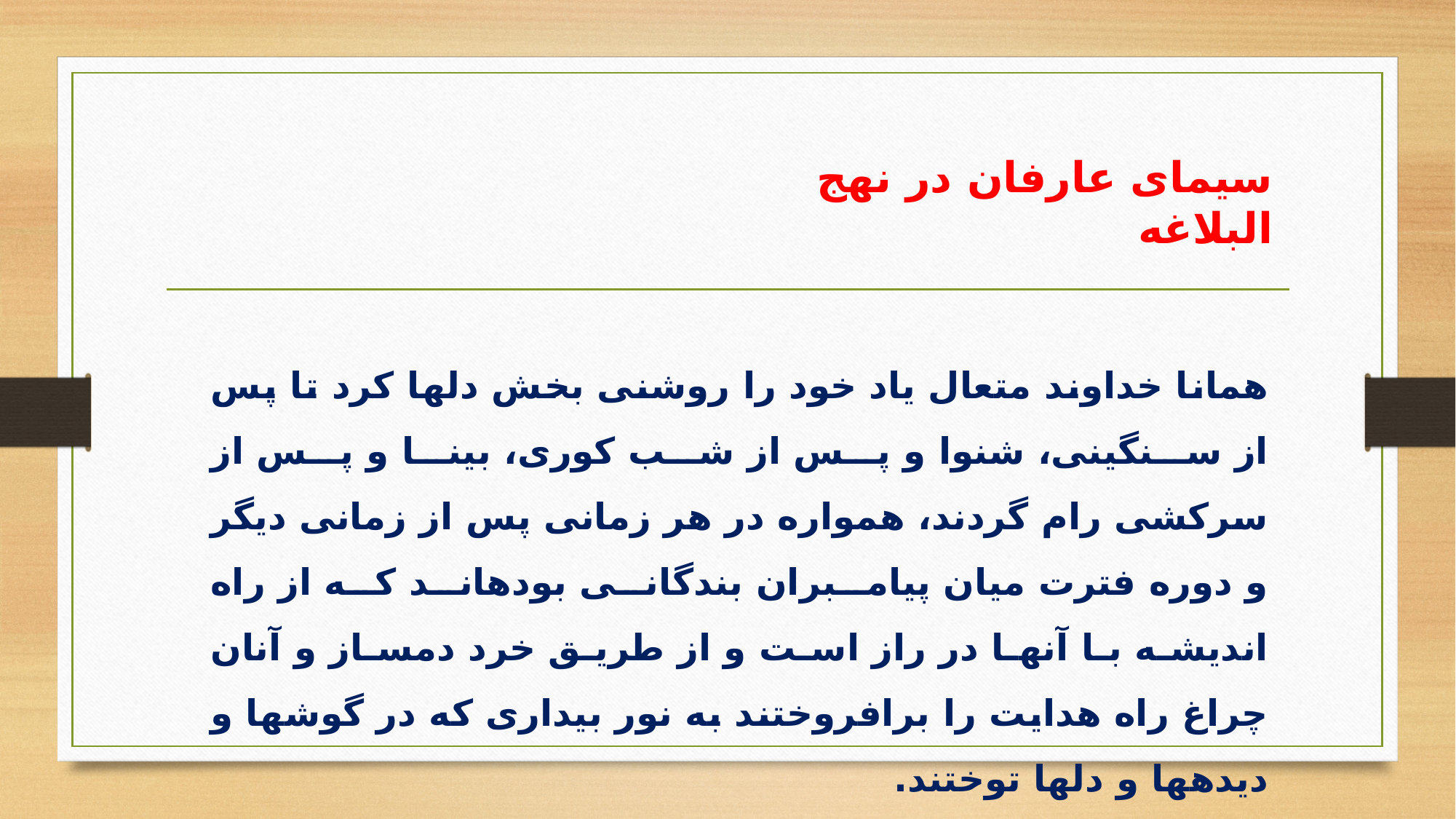

سیمای عارفان در نهج البلاغه

همانا خداوند متعال یاد خود را روشنی بخش دل­ها کرد تا پس از سنگینی، شنوا و پس از شب کوری، بینا و پس از سرکشی رام گردند، همواره در هر زمانی پس از زمانی دیگر و دوره فترت میان پیامبران بندگانی بوده­اند که از راه اندیشه با آنها در راز است و از طریق خرد دمساز و آنان چراغ راه هدایت را برافروختند به نور بیداری که در گوش­ها و دیده­ها و دل­ها توختند.